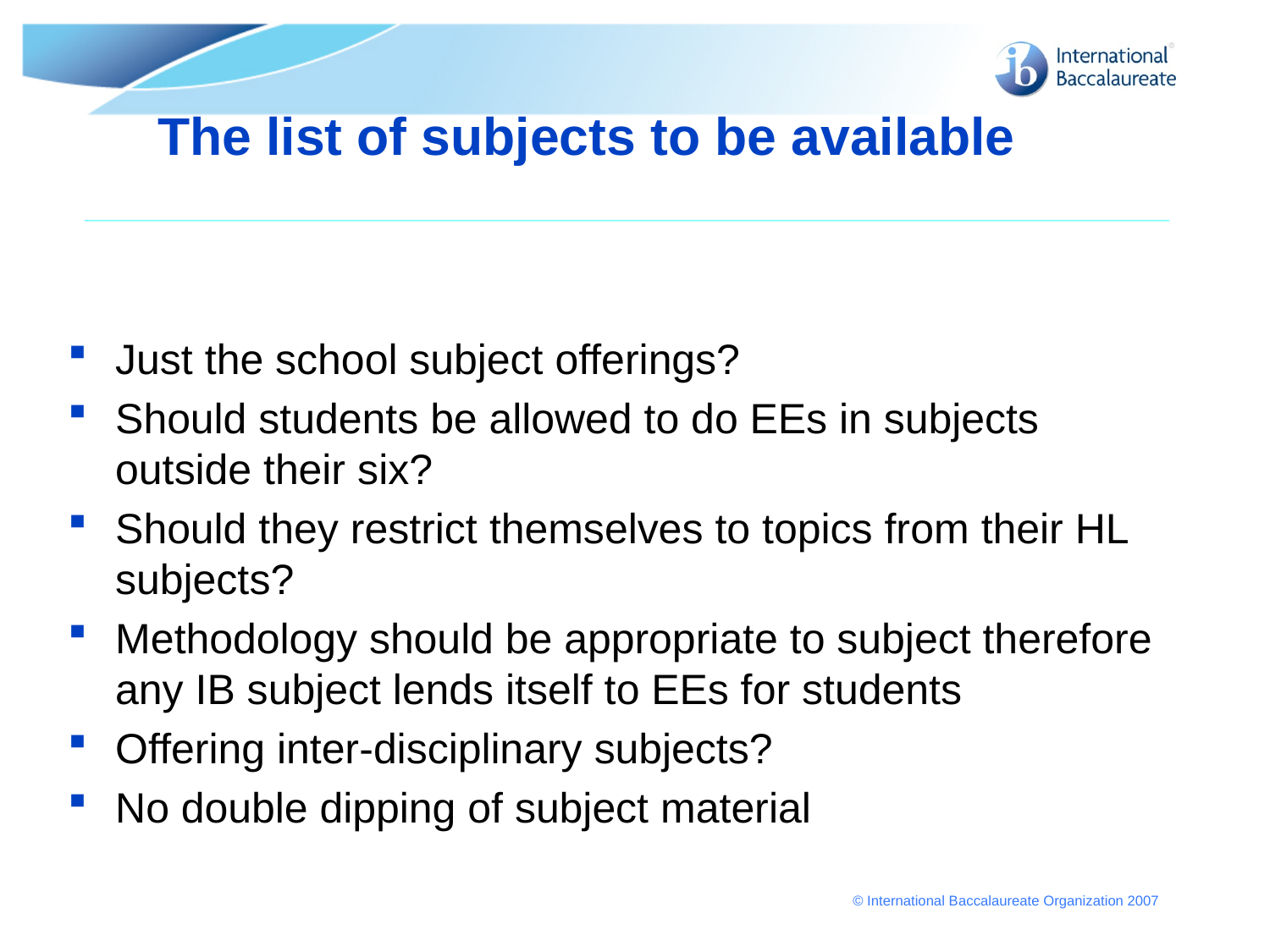

# The list of subjects to be available
Just the school subject offerings?
Should students be allowed to do EEs in subjects outside their six?
Should they restrict themselves to topics from their HL subjects?
Methodology should be appropriate to subject therefore any IB subject lends itself to EEs for students
Offering inter-disciplinary subjects?
No double dipping of subject material